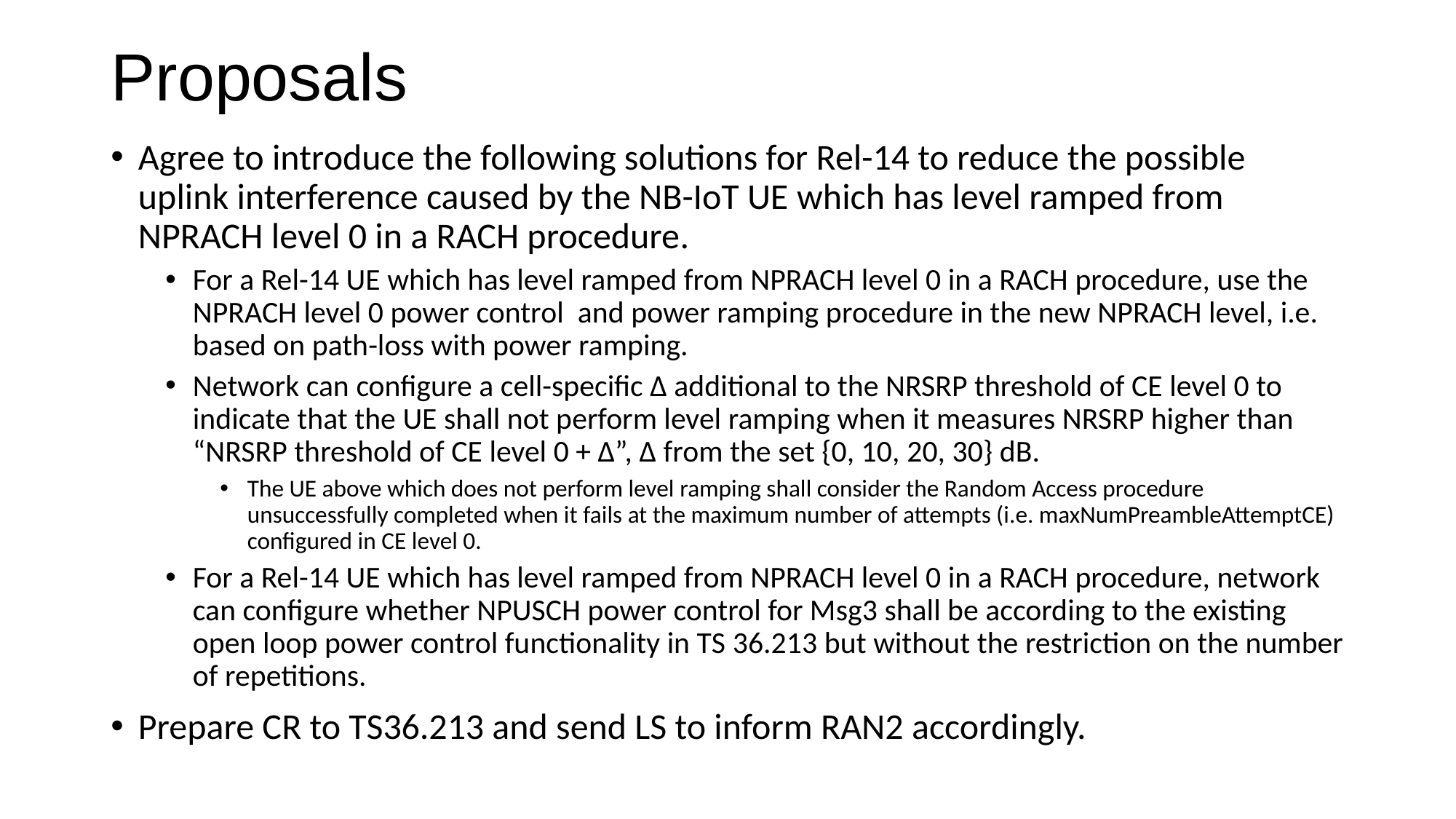

# Proposals
Agree to introduce the following solutions for Rel-14 to reduce the possible uplink interference caused by the NB-IoT UE which has level ramped from NPRACH level 0 in a RACH procedure.
For a Rel-14 UE which has level ramped from NPRACH level 0 in a RACH procedure, use the NPRACH level 0 power control  and power ramping procedure in the new NPRACH level, i.e. based on path-loss with power ramping.
Network can configure a cell-specific Δ additional to the NRSRP threshold of CE level 0 to indicate that the UE shall not perform level ramping when it measures NRSRP higher than “NRSRP threshold of CE level 0 + Δ”, Δ from the set {0, 10, 20, 30} dB.
The UE above which does not perform level ramping shall consider the Random Access procedure unsuccessfully completed when it fails at the maximum number of attempts (i.e. maxNumPreambleAttemptCE) configured in CE level 0.
For a Rel-14 UE which has level ramped from NPRACH level 0 in a RACH procedure, network can configure whether NPUSCH power control for Msg3 shall be according to the existing open loop power control functionality in TS 36.213 but without the restriction on the number of repetitions.
Prepare CR to TS36.213 and send LS to inform RAN2 accordingly.